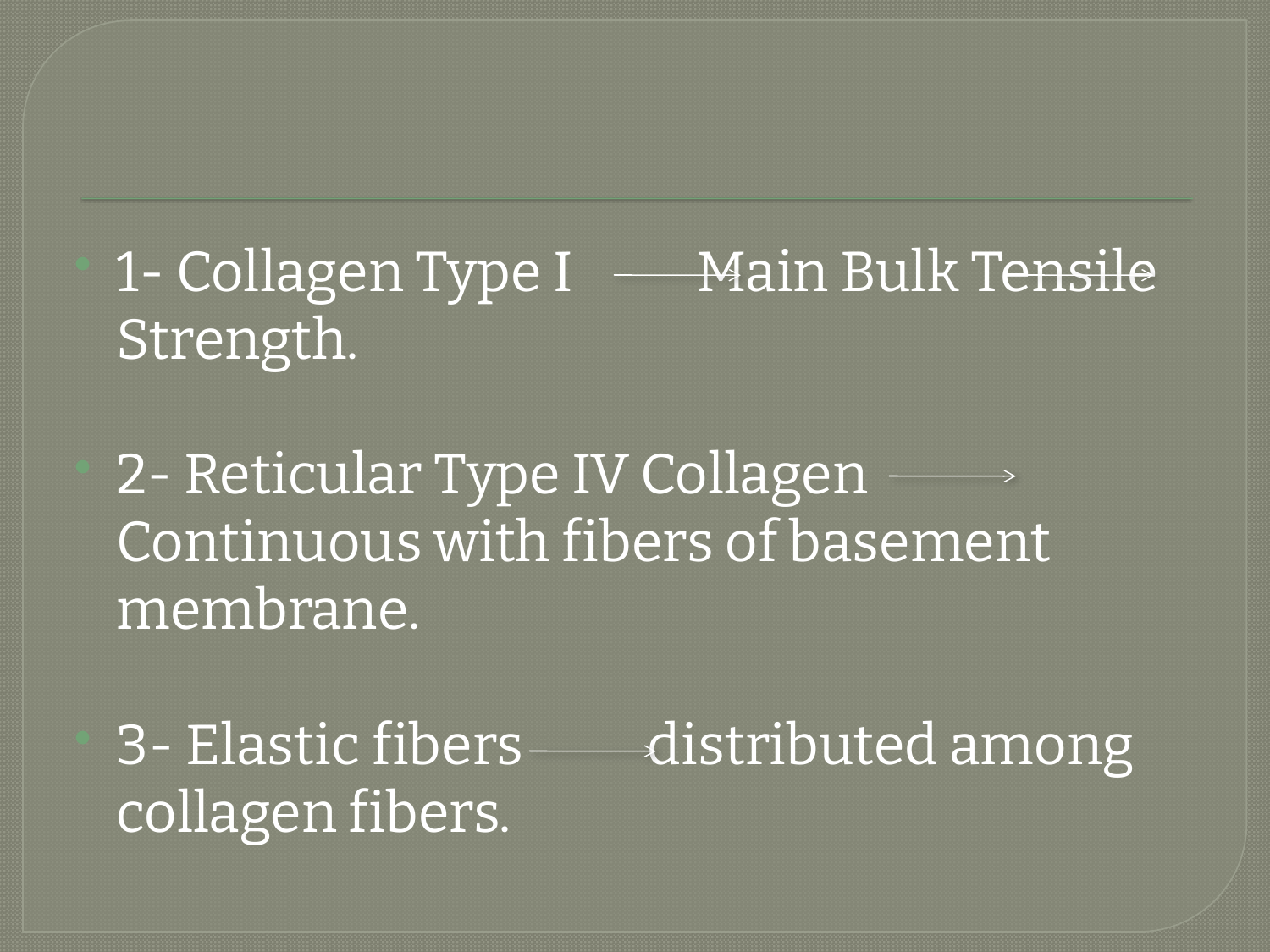

#
1- Collagen Type I           Main Bulk Tensile Strength.

2- Reticular Type IV Collagen  Continuous with fibers of basement membrane.

3- Elastic fibers           distributed among collagen fibers.